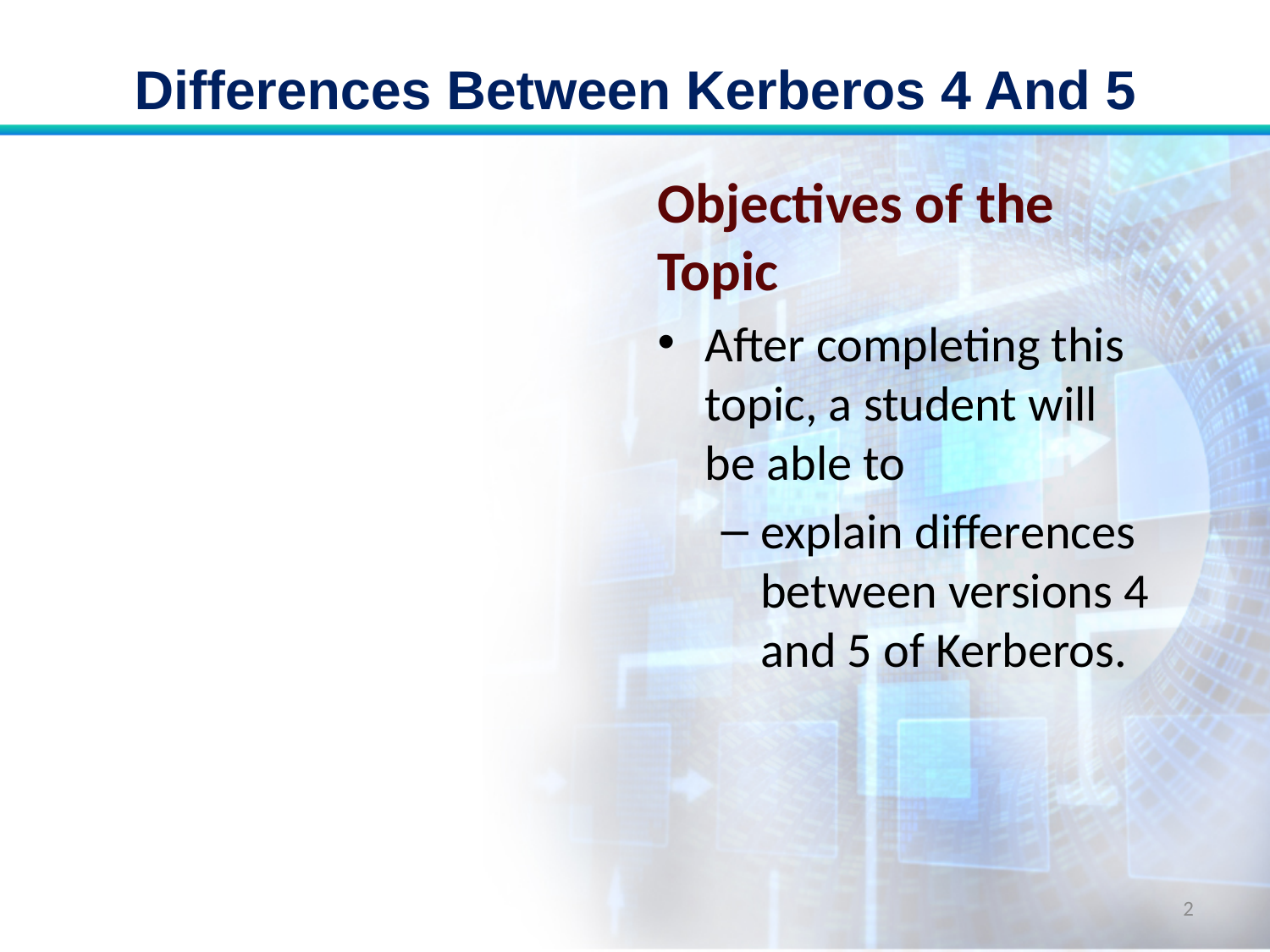

# Differences Between Kerberos 4 And 5
Objectives of the Topic
After completing this topic, a student will be able to
explain differences between versions 4 and 5 of Kerberos.
2